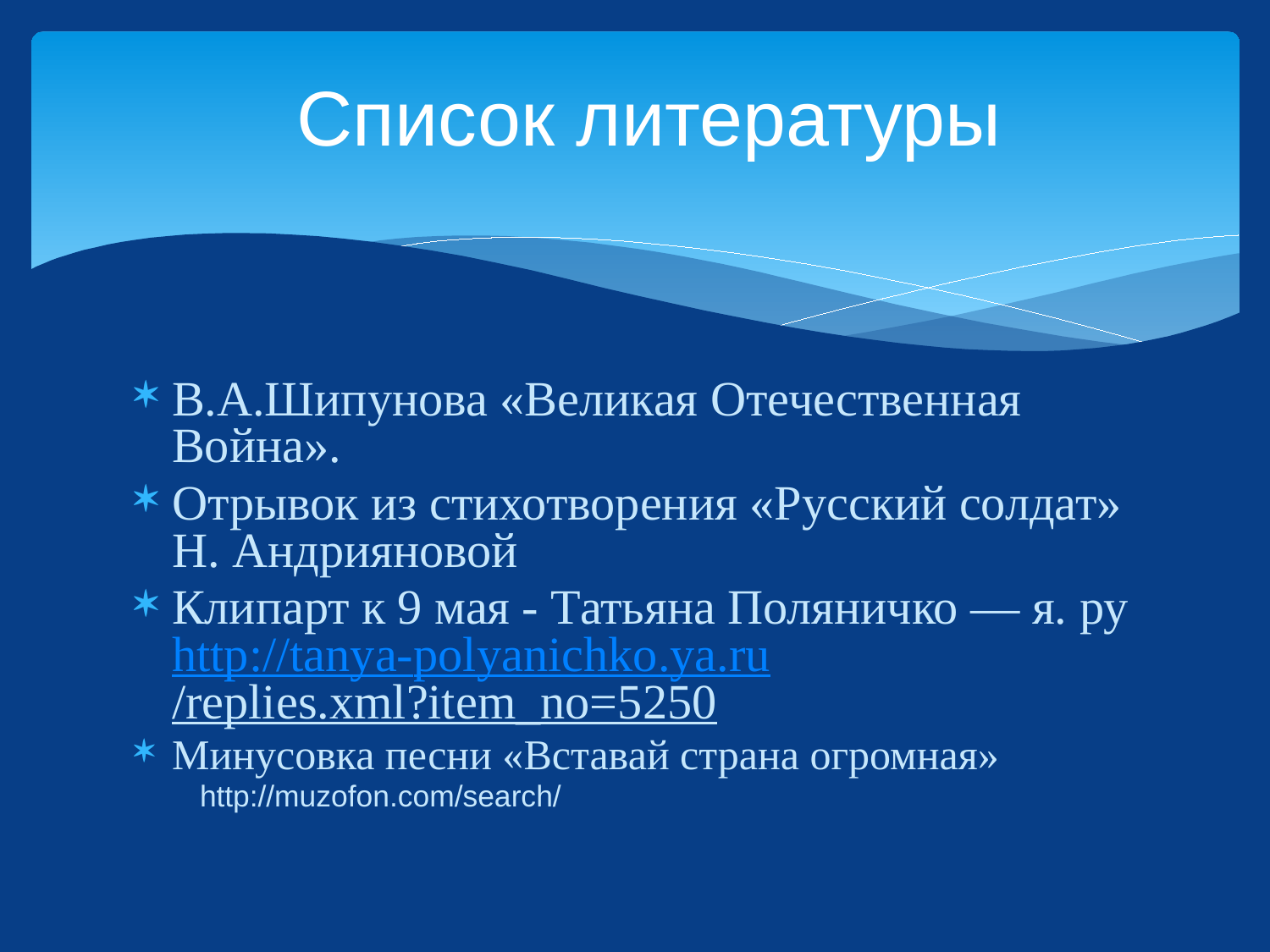

# Список литературы
В.А.Шипунова «Великая Отечественная Война».
Отрывок из стихотворения «Русский солдат» Н. Андрияновой
Клипарт к 9 мая - Татьяна Поляничко — я. ру http://tanya-polyanichko.ya.ru/replies.xml?item_no=5250
Минусовка песни «Вставай страна огромная»
        http://muzofon.com/search/